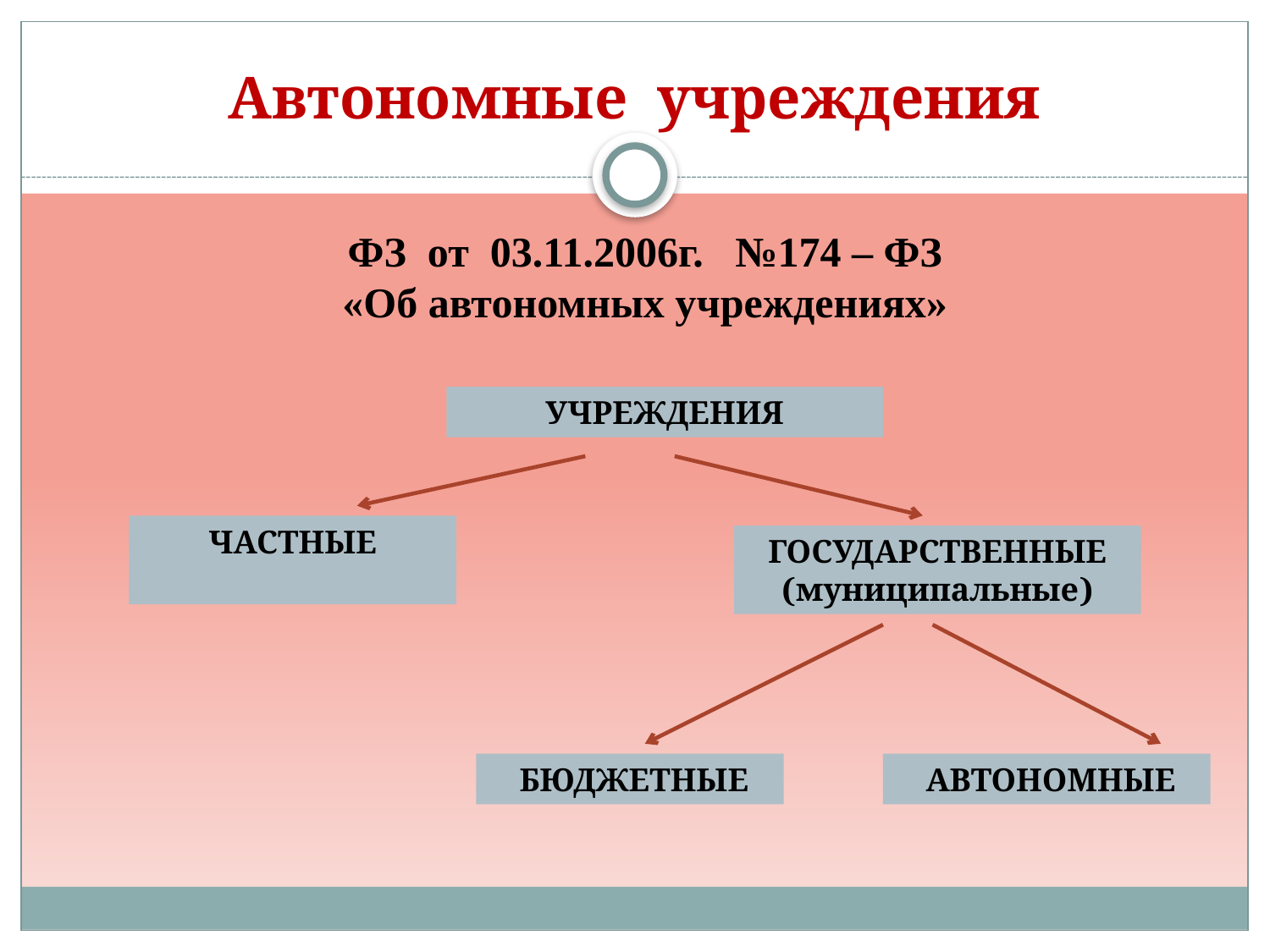

# Автономные  учреждения
ФЗ  от  03.11.2006г.   №174 – ФЗ
«Об автономных учреждениях»
УЧРЕЖДЕНИЯ
ЧАСТНЫЕ

ГОСУДАРСТВЕННЫЕ (муниципальные)
 БЮДЖЕТНЫЕ
 АВТОНОМНЫЕ